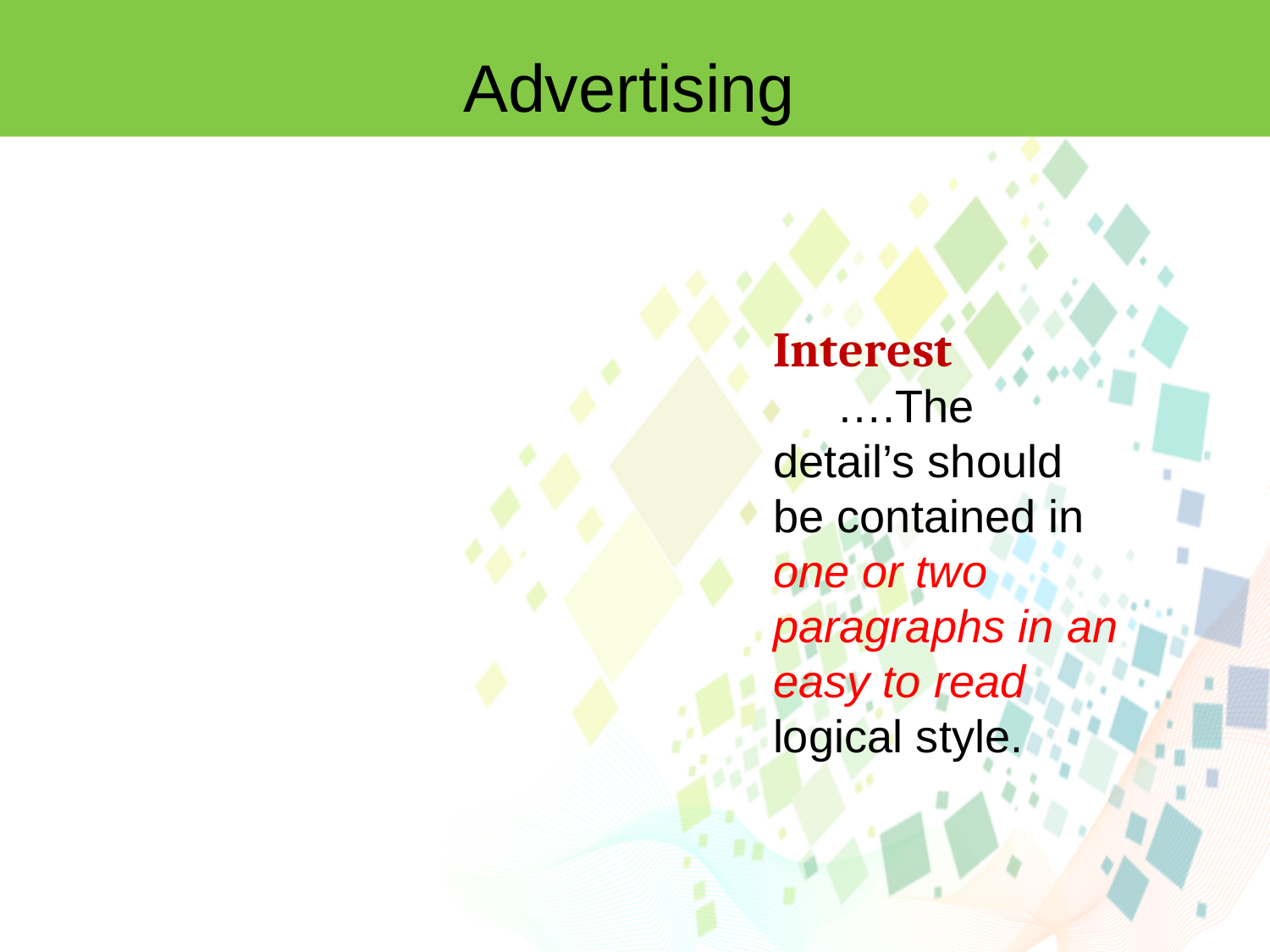

Advertising
Interest
     ….The detail’s should be contained in one or two paragraphs in an easy to read logical style.